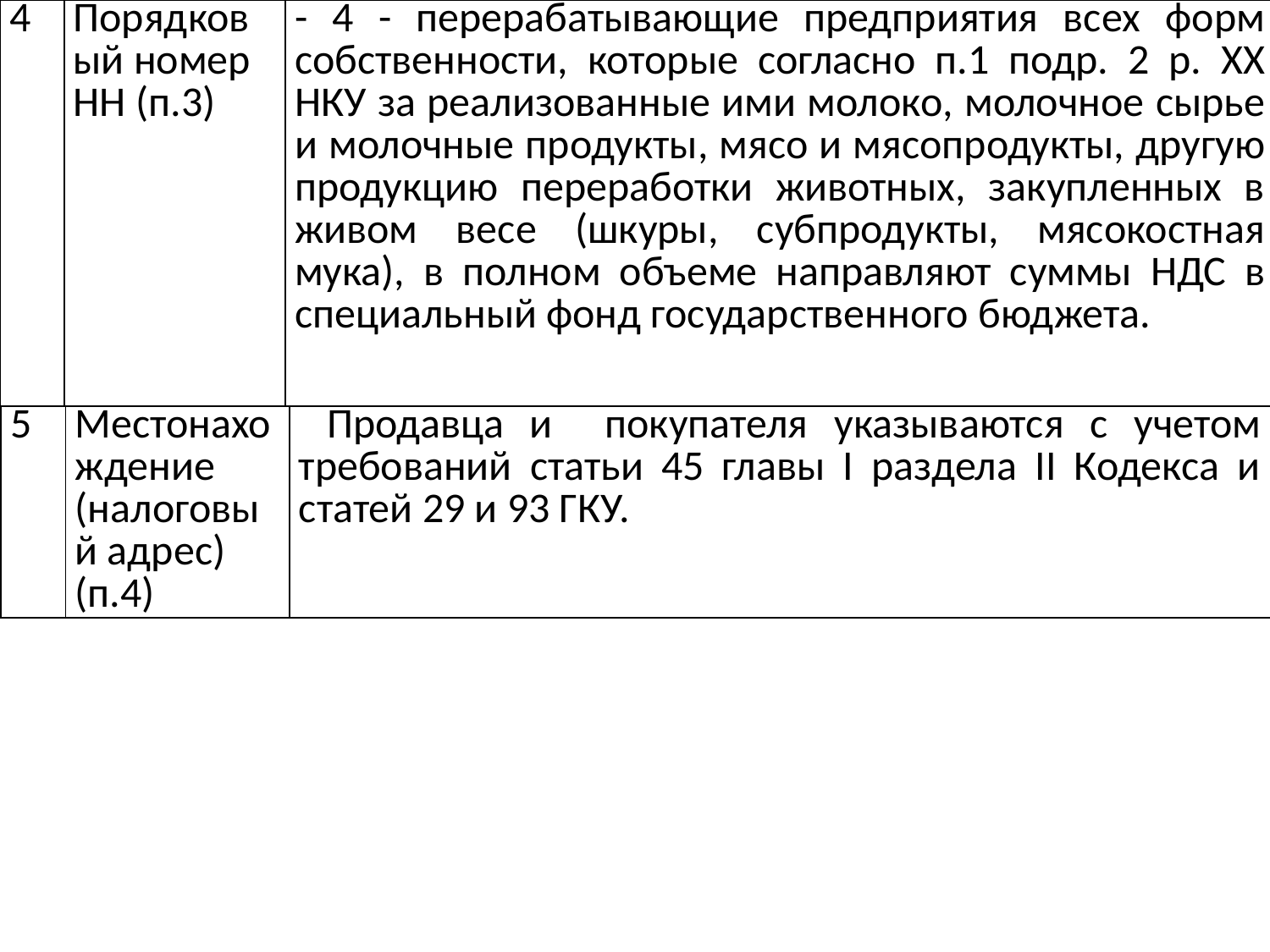

| 4 | Порядковый номер НН (п.3) | - 4 - перерабатывающие предприятия всех форм собственности, которые согласно п.1 подр. 2 р. XX НКУ за реализованные ими молоко, молочное сырье и молочные продукты, мясо и мясопродукты, другую продукцию переработки животных, закупленных в живом весе (шкуры, субпродукты, мясокостная мука), в полном объеме направляют суммы НДС в специальный фонд государственного бюджета. |
| --- | --- | --- |
| 5 | Местонахождение (налоговый адрес) (п.4) | Продавца и покупателя указываются с учетом требований статьи 45 главы I раздела II Кодекса и статей 29 и 93 ГКУ. |
| --- | --- | --- |